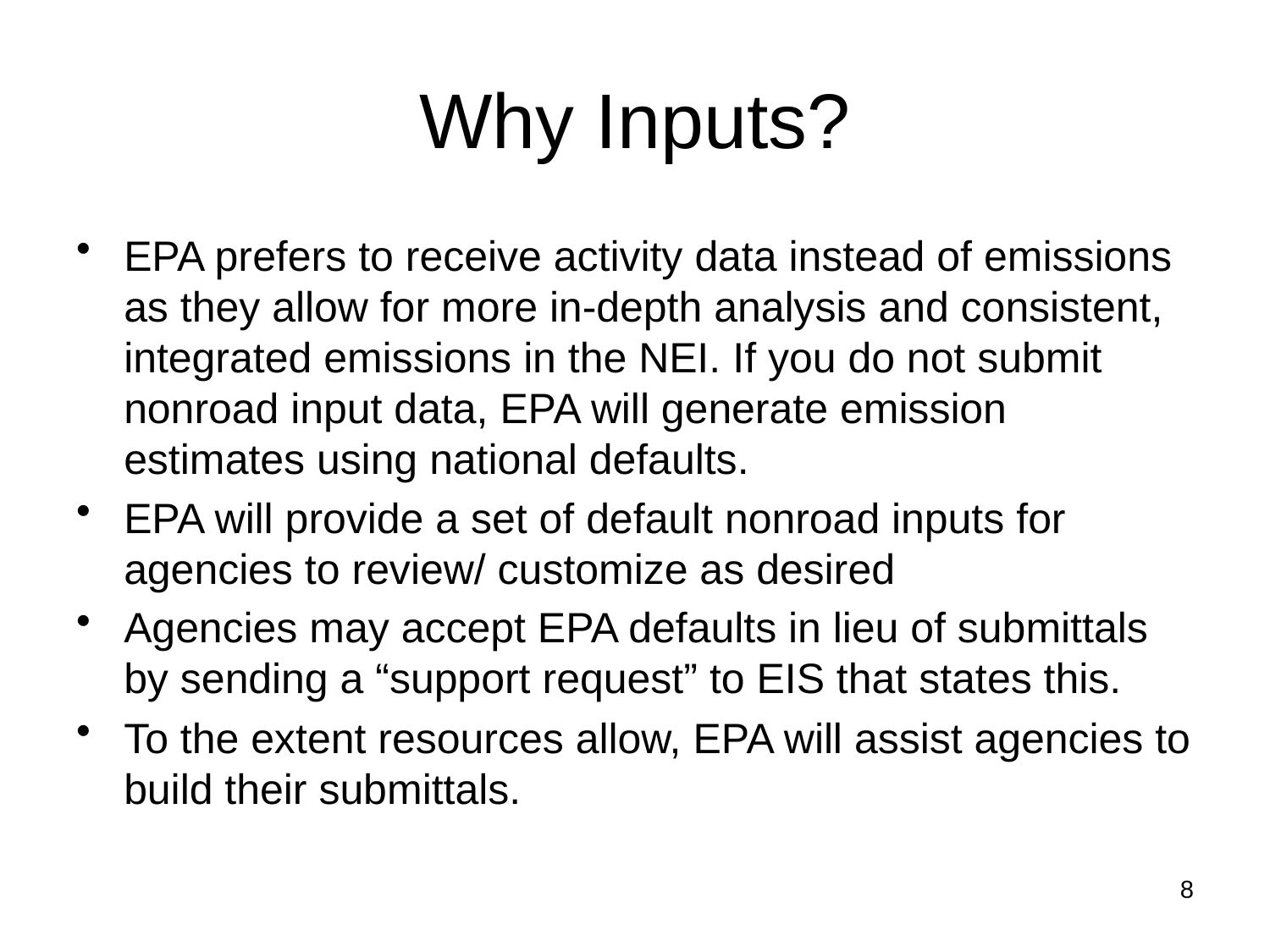

# Why Inputs?
EPA prefers to receive activity data instead of emissions as they allow for more in-depth analysis and consistent, integrated emissions in the NEI. If you do not submit nonroad input data, EPA will generate emission estimates using national defaults.
EPA will provide a set of default nonroad inputs for agencies to review/ customize as desired
Agencies may accept EPA defaults in lieu of submittals by sending a “support request” to EIS that states this.
To the extent resources allow, EPA will assist agencies to build their submittals.
8